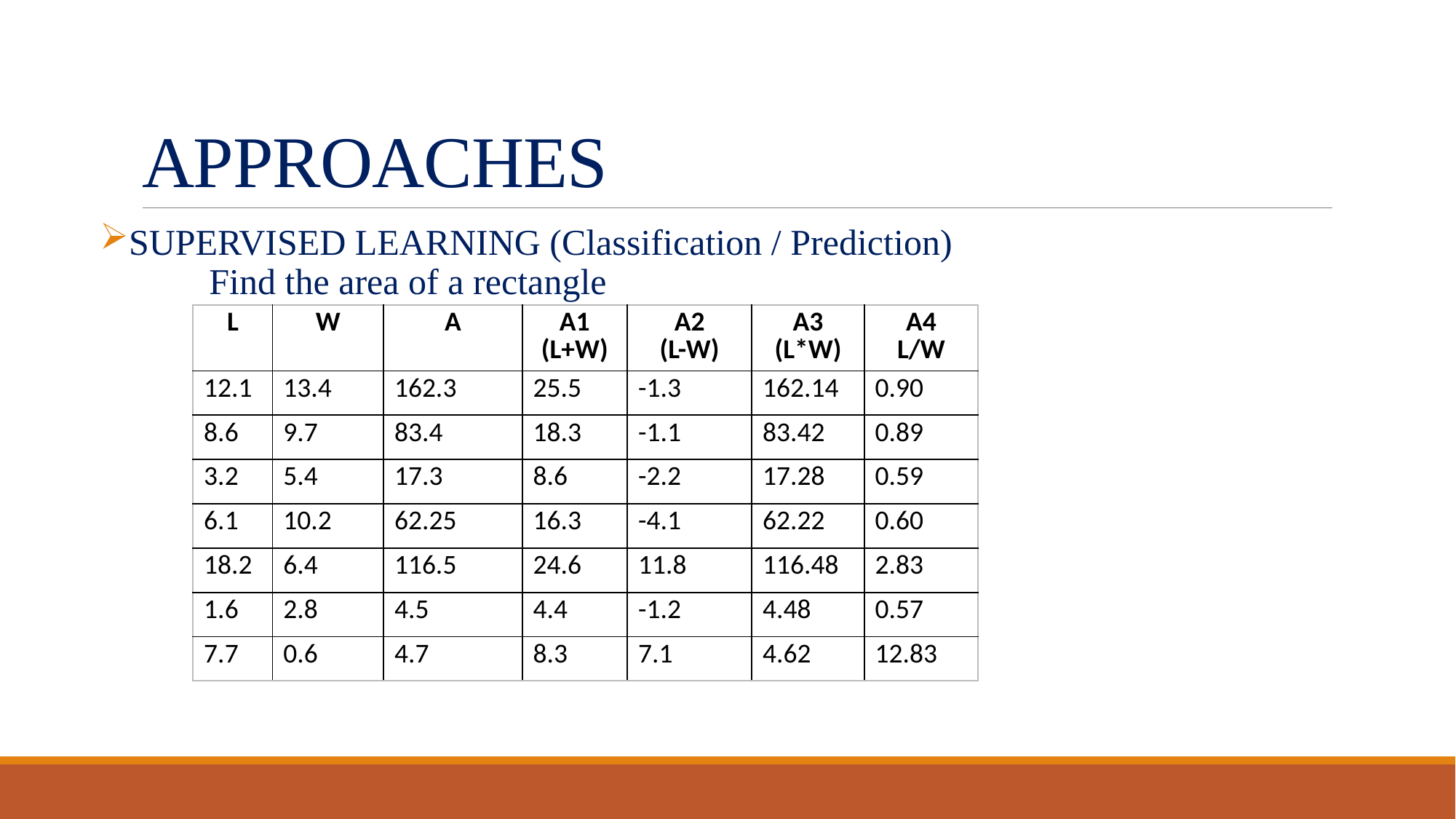

# APPROACHES
SUPERVISED LEARNING (Classification / Prediction)
	Find the area of a rectangle

| L | W | A | A1 (L+W) | A2 (L-W) | A3 (L\*W) | A4 L/W |
| --- | --- | --- | --- | --- | --- | --- |
| 12.1 | 13.4 | 162.3 | 25.5 | -1.3 | 162.14 | 0.90 |
| 8.6 | 9.7 | 83.4 | 18.3 | -1.1 | 83.42 | 0.89 |
| 3.2 | 5.4 | 17.3 | 8.6 | -2.2 | 17.28 | 0.59 |
| 6.1 | 10.2 | 62.25 | 16.3 | -4.1 | 62.22 | 0.60 |
| 18.2 | 6.4 | 116.5 | 24.6 | 11.8 | 116.48 | 2.83 |
| 1.6 | 2.8 | 4.5 | 4.4 | -1.2 | 4.48 | 0.57 |
| 7.7 | 0.6 | 4.7 | 8.3 | 7.1 | 4.62 | 12.83 |